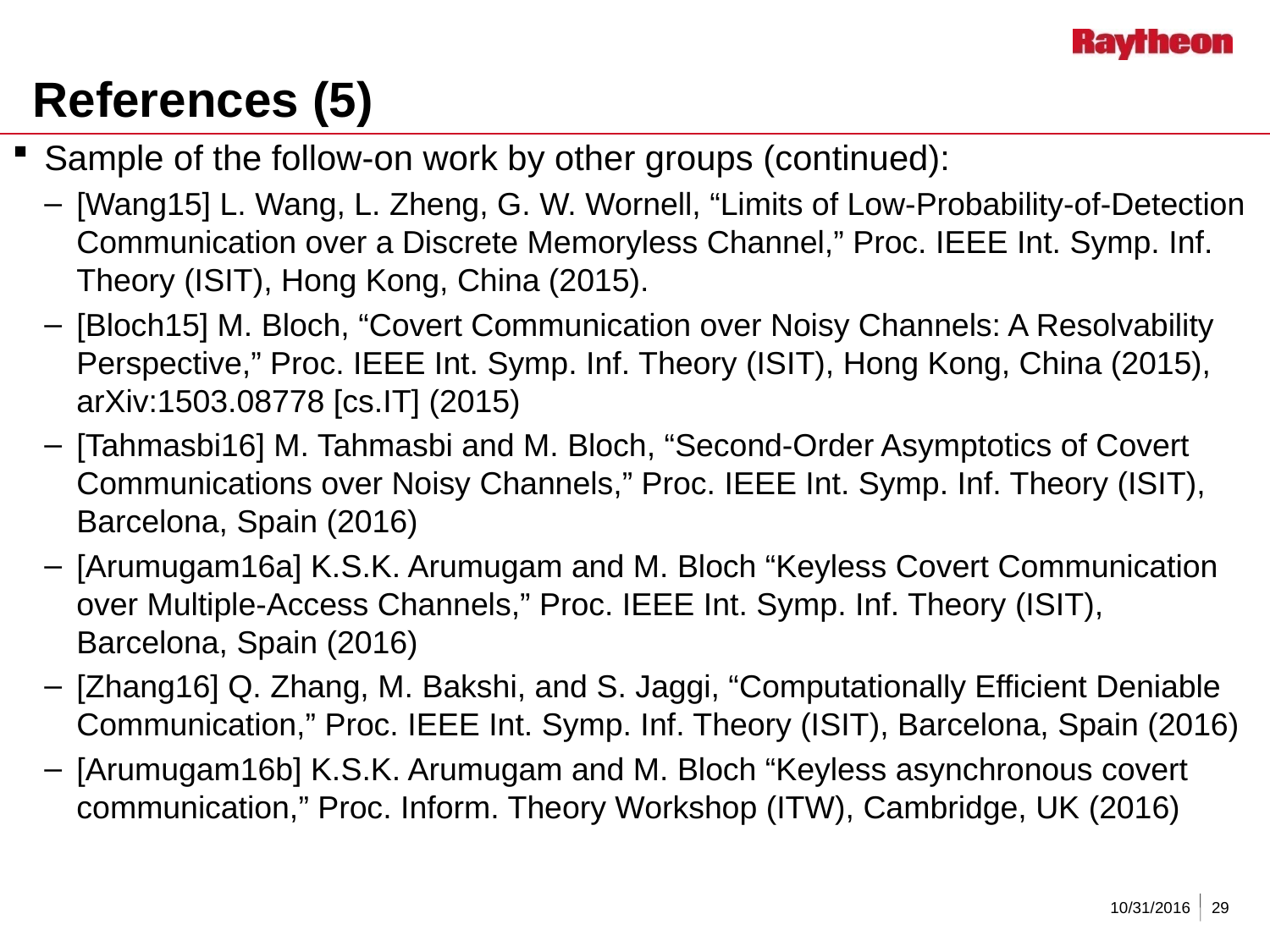

# References (5)
Sample of the follow-on work by other groups (continued):
[Wang15] L. Wang, L. Zheng, G. W. Wornell, “Limits of Low-Probability-of-Detection Communication over a Discrete Memoryless Channel,” Proc. IEEE Int. Symp. Inf. Theory (ISIT), Hong Kong, China (2015).
[Bloch15] M. Bloch, “Covert Communication over Noisy Channels: A Resolvability Perspective,” Proc. IEEE Int. Symp. Inf. Theory (ISIT), Hong Kong, China (2015), arXiv:1503.08778 [cs.IT] (2015)
[Tahmasbi16] M. Tahmasbi and M. Bloch, “Second-Order Asymptotics of Covert Communications over Noisy Channels,” Proc. IEEE Int. Symp. Inf. Theory (ISIT), Barcelona, Spain (2016)
[Arumugam16a] K.S.K. Arumugam and M. Bloch “Keyless Covert Communication over Multiple-Access Channels,” Proc. IEEE Int. Symp. Inf. Theory (ISIT), Barcelona, Spain (2016)
[Zhang16] Q. Zhang, M. Bakshi, and S. Jaggi, “Computationally Efficient Deniable Communication,” Proc. IEEE Int. Symp. Inf. Theory (ISIT), Barcelona, Spain (2016)
[Arumugam16b] K.S.K. Arumugam and M. Bloch “Keyless asynchronous covert communication,” Proc. Inform. Theory Workshop (ITW), Cambridge, UK (2016)
10/31/2016
29